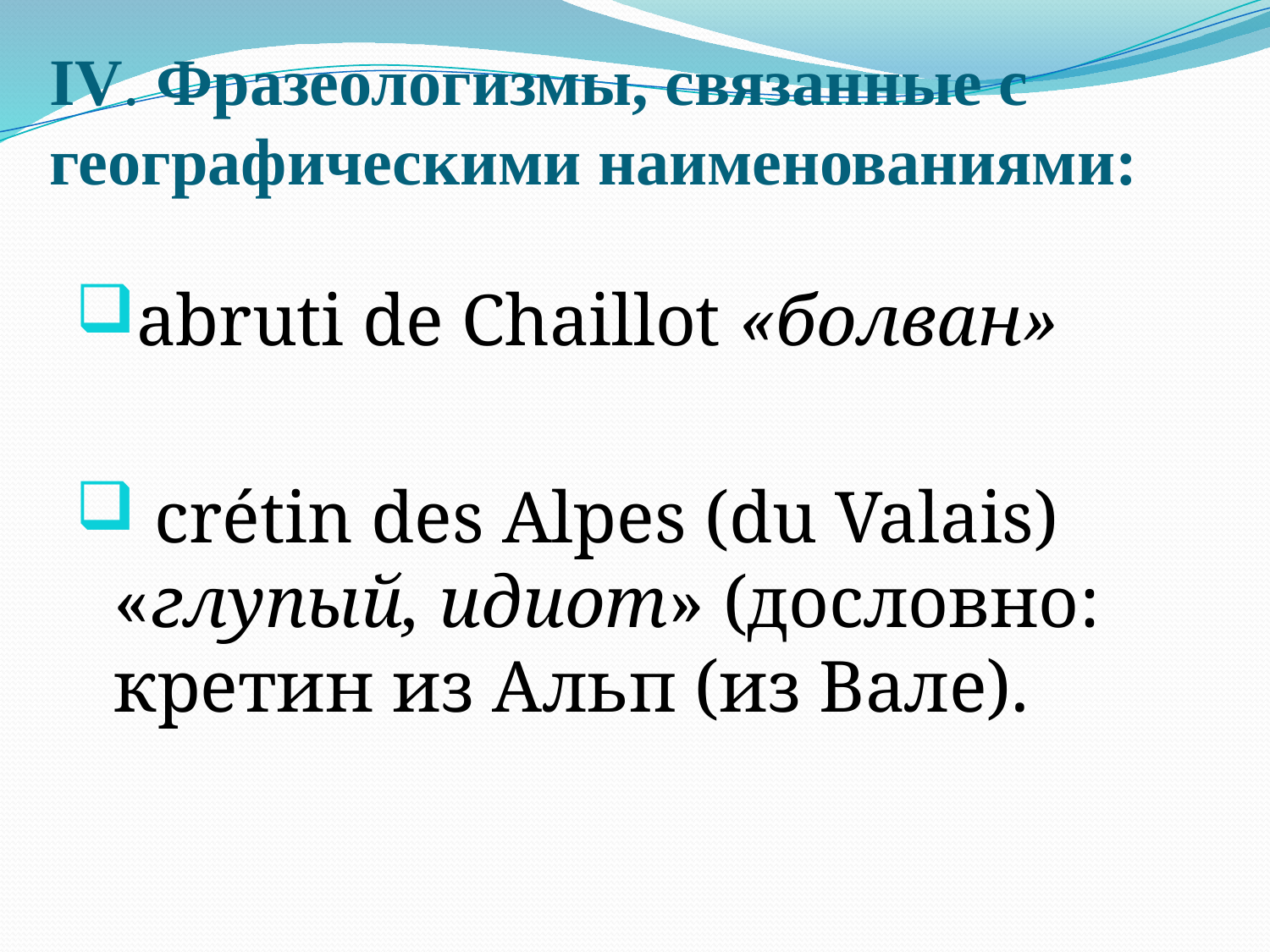

# IV. Фразеологизмы, связанные с географическими наименованиями:
abruti de Chaillot «болван»

 crétin des Alpes (du Valais) «глупый, идиот» (дословно: кретин из Альп (из Вале).